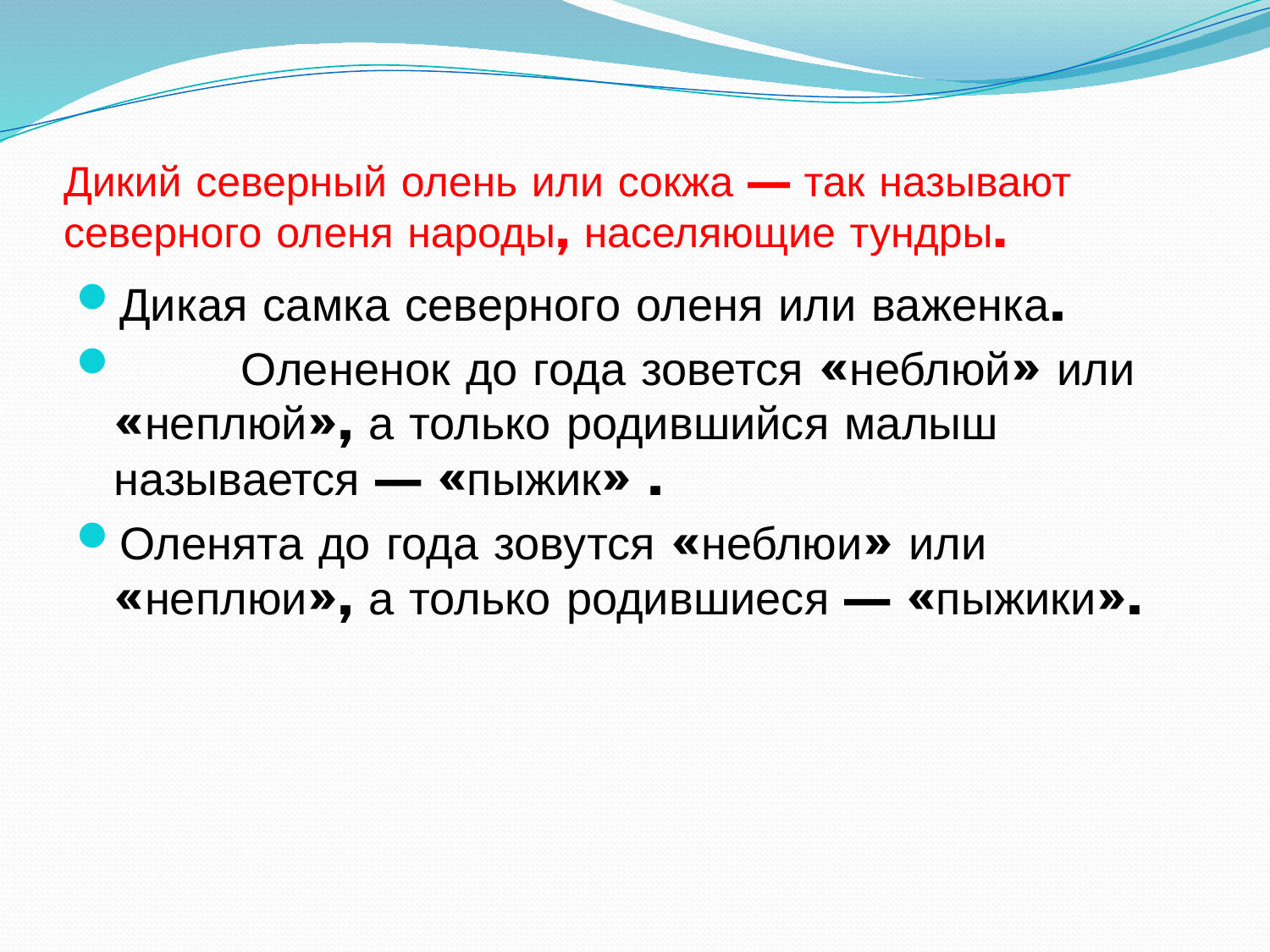

# Дикий северный олень или сокжа — так называют северного оленя народы, населяющие тундры.
Дикая самка северного оленя или важенка.
	Олененок до года зовется «неблюй» или «неплюй», а только родившийся малыш называется — «пыжик» .
Оленята до года зовутся «неблюи» или «неплюи», а только родившиеся — «пыжики».